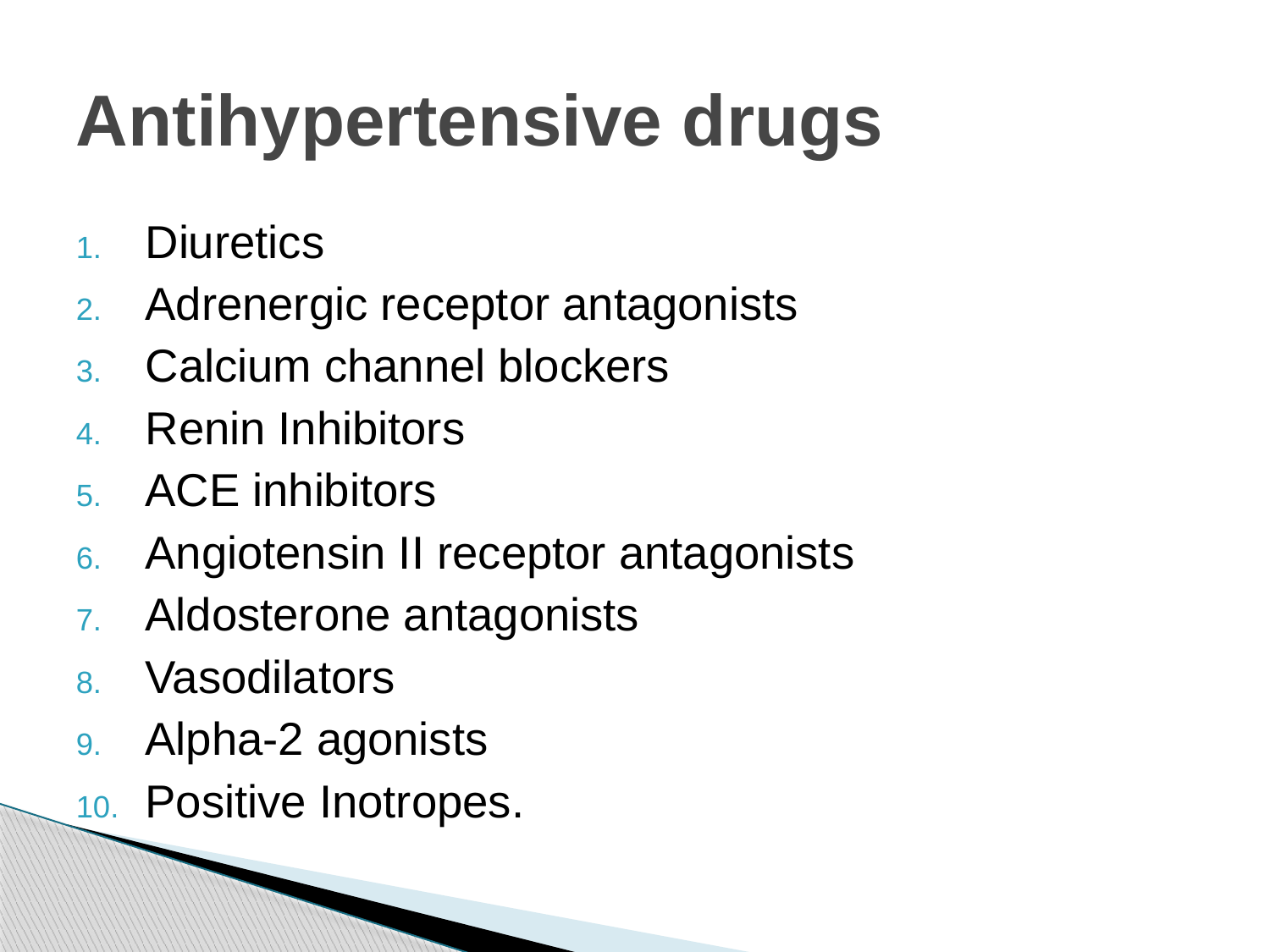

# Antihypertensive drugs
Diuretics
Adrenergic receptor antagonists
Calcium channel blockers
Renin Inhibitors
ACE inhibitors
Angiotensin II receptor antagonists
Aldosterone antagonists
Vasodilators
Alpha-2 agonists
Positive Inotropes.